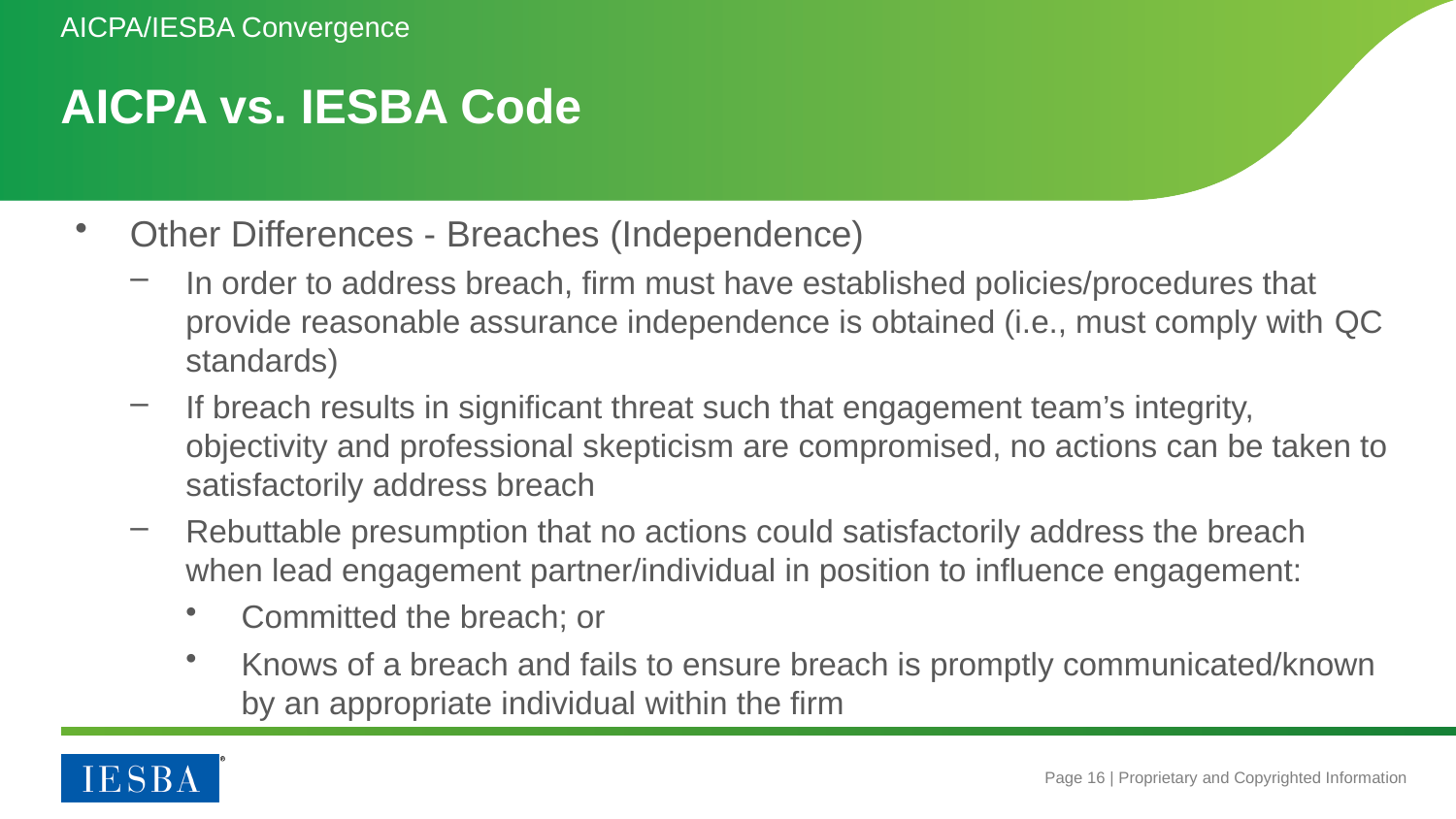

AICPA/IESBA Convergence

# AICPA vs. IESBA Code
Other Differences - Breaches (Independence)
In order to address breach, firm must have established policies/procedures that provide reasonable assurance independence is obtained (i.e., must comply with QC standards)
If breach results in significant threat such that engagement team’s integrity, objectivity and professional skepticism are compromised, no actions can be taken to satisfactorily address breach
Rebuttable presumption that no actions could satisfactorily address the breach when lead engagement partner/individual in position to influence engagement:
Committed the breach; or
Knows of a breach and fails to ensure breach is promptly communicated/known by an appropriate individual within the firm